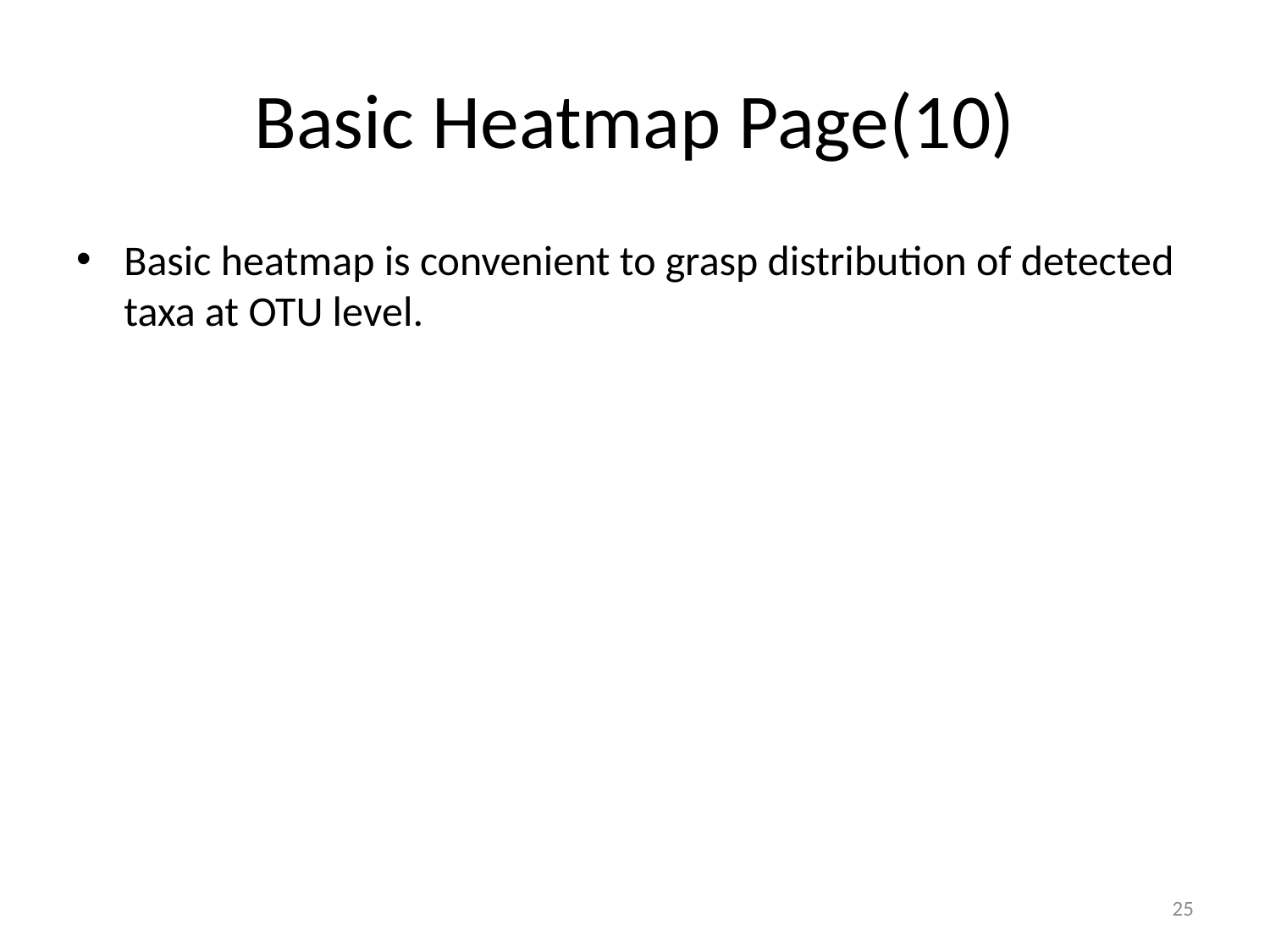

# Basic Heatmap Page(10)
Basic heatmap is convenient to grasp distribution of detected taxa at OTU level.
25